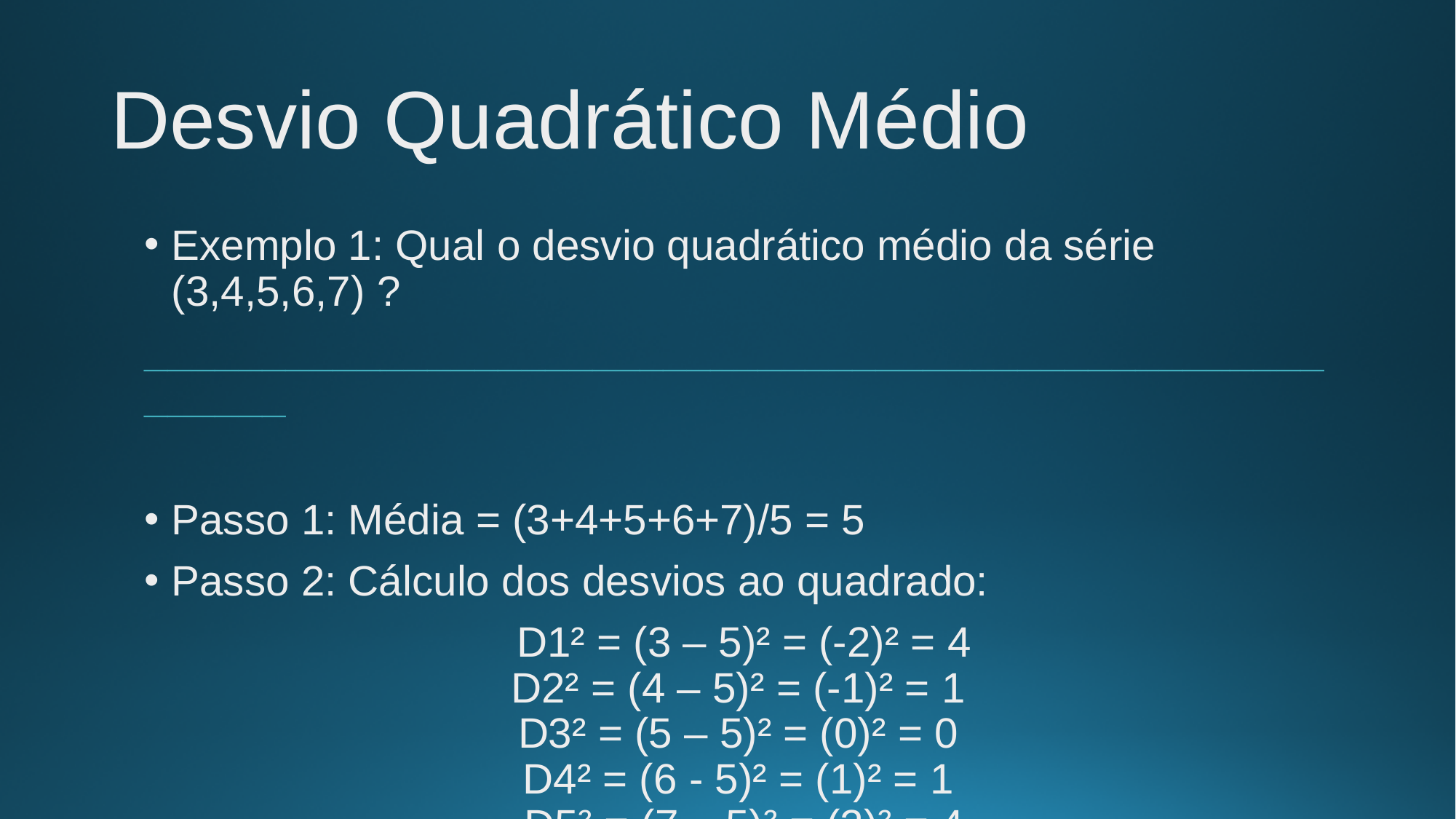

Desvio Quadrático Médio
Exemplo 1: Qual o desvio quadrático médio da série (3,4,5,6,7) ?
________________________________________________________

Passo 1: Média = (3+4+5+6+7)/5 = 5
Passo 2: Cálculo dos desvios ao quadrado:
D1² = (3 – 5)² = (-2)² = 4
D2² = (4 – 5)² = (-1)² = 1 
D3² = (5 – 5)² = (0)² = 0 
D4² = (6 - 5)² = (1)² = 1 
D5² = (7 – 5)² = (2)² = 4